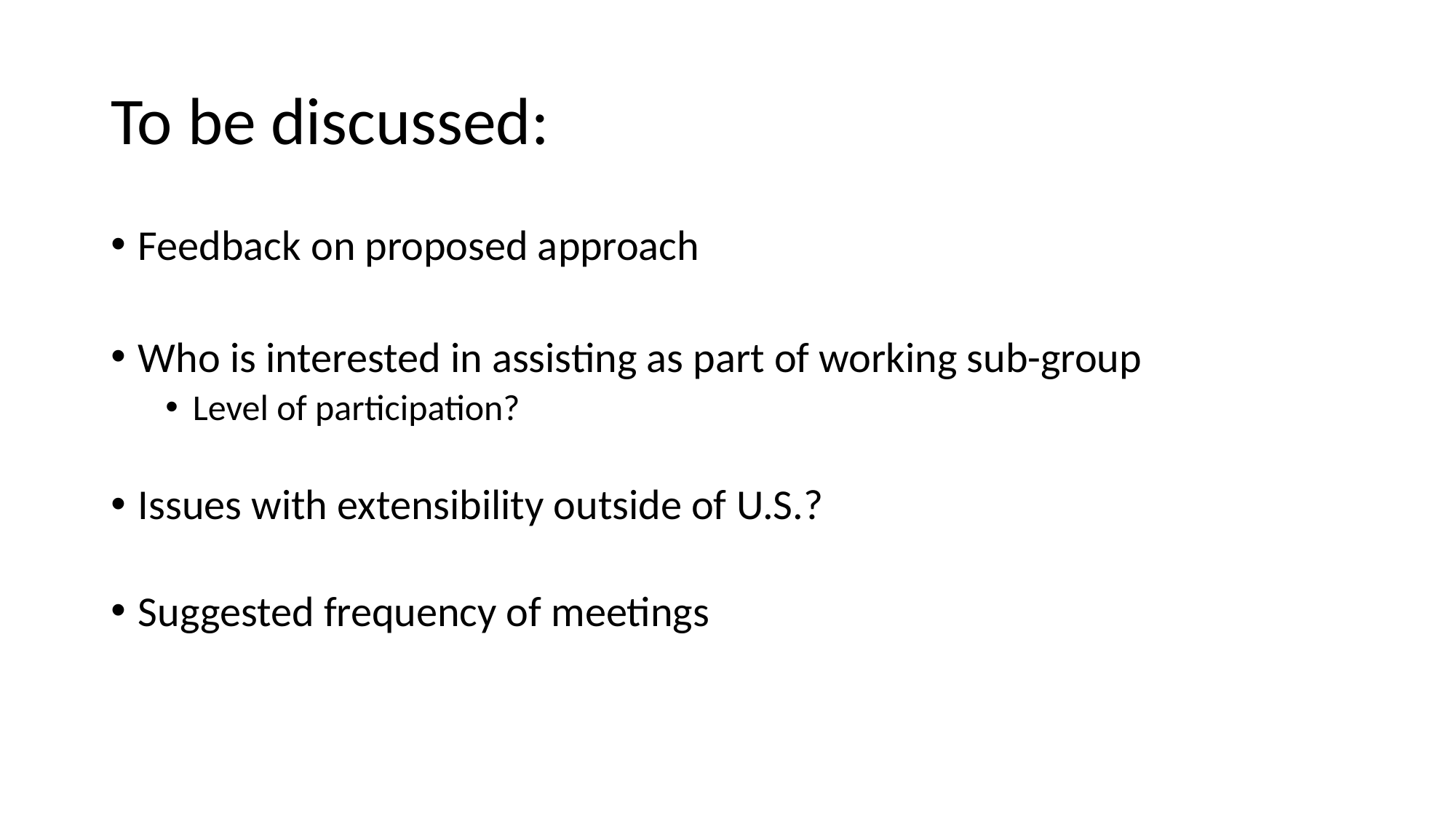

# To be discussed:
Feedback on proposed approach
Who is interested in assisting as part of working sub-group
Level of participation?
Issues with extensibility outside of U.S.?
Suggested frequency of meetings